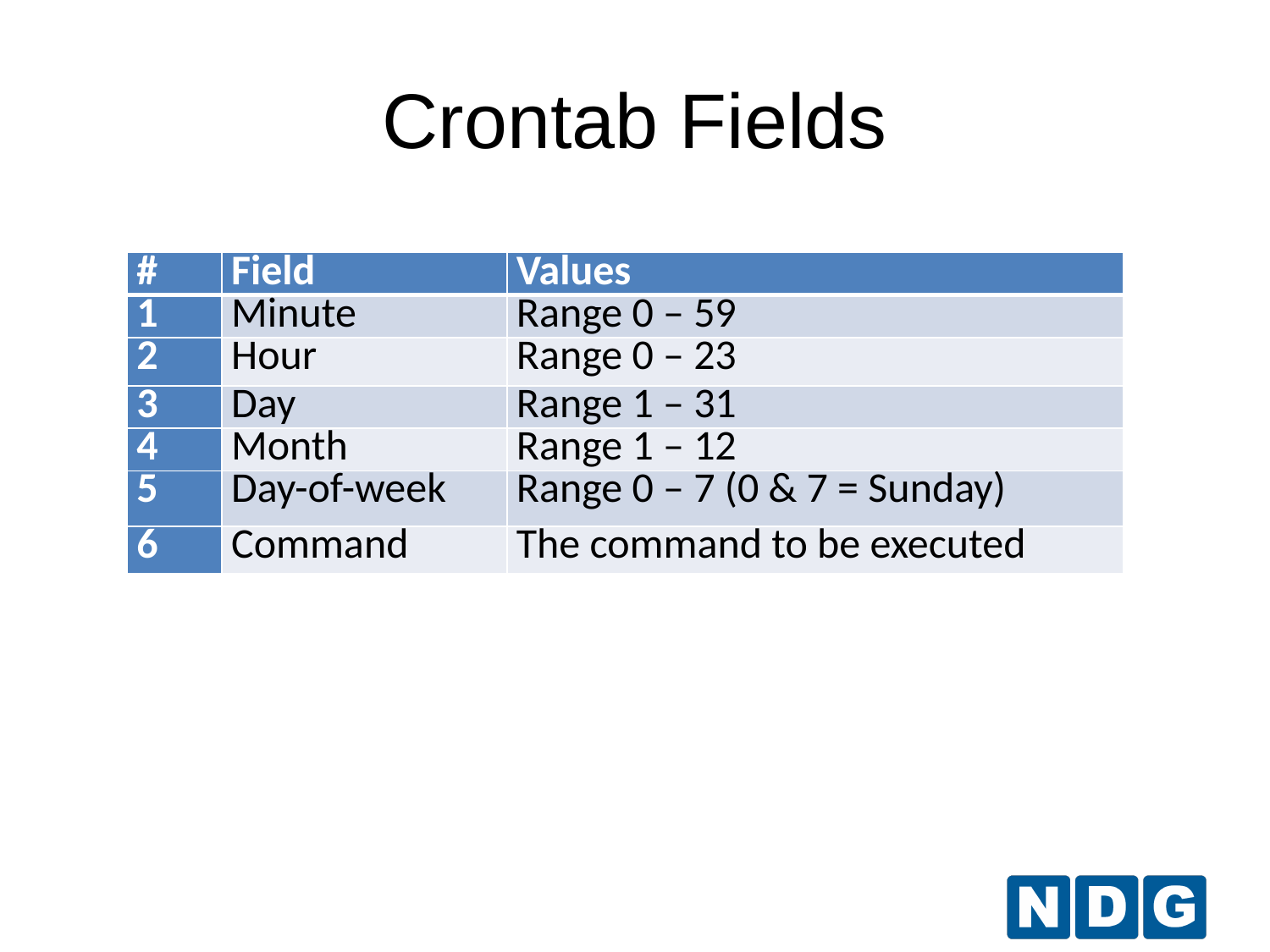

Crontab Fields
| # | Field | Values |
| --- | --- | --- |
| 1 | Minute | Range 0 – 59 |
| 2 | Hour | Range 0 – 23 |
| 3 | Day | Range 1 – 31 |
| 4 | Month | Range 1 – 12 |
| 5 | Day-of-week | Range 0 – 7 (0 & 7 = Sunday) |
| 6 | Command | The command to be executed |